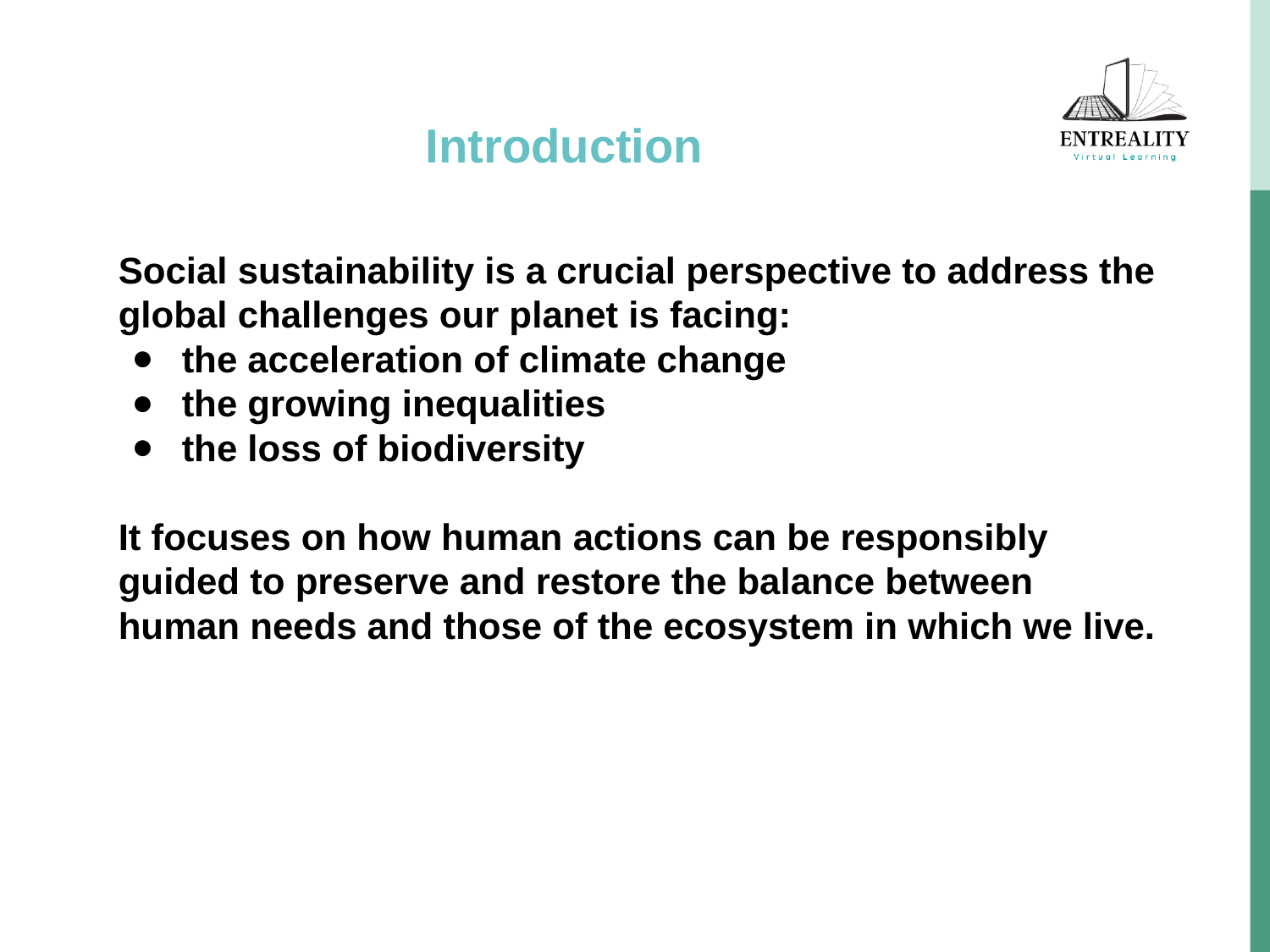

Introduction
Social sustainability is a crucial perspective to address the global challenges our planet is facing:
the acceleration of climate change
the growing inequalities
the loss of biodiversity

It focuses on how human actions can be responsibly guided to preserve and restore the balance between human needs and those of the ecosystem in which we live.